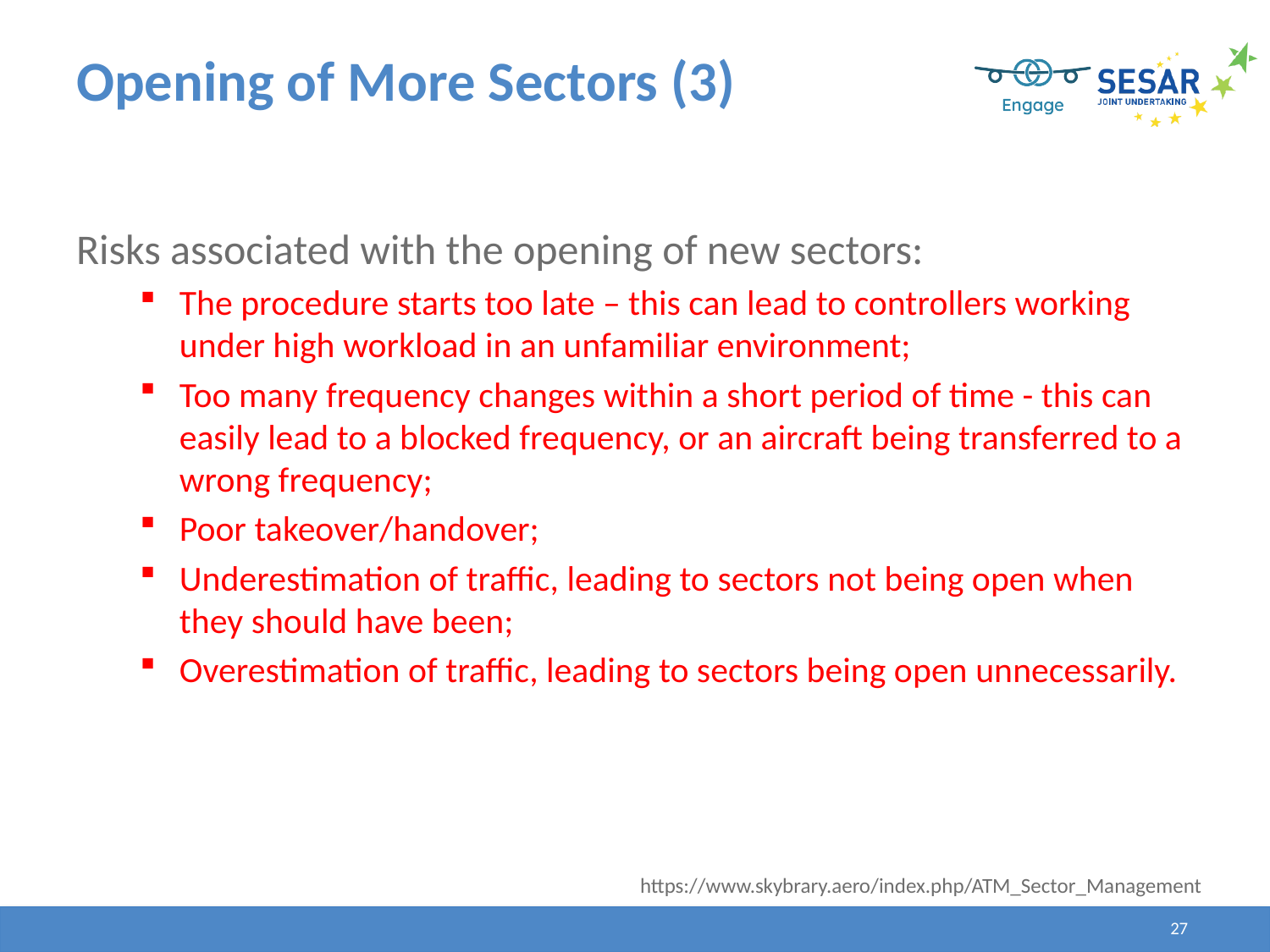

# Opening of More Sectors (3)
Risks associated with the opening of new sectors:
The procedure starts too late – this can lead to controllers working under high workload in an unfamiliar environment;
Too many frequency changes within a short period of time - this can easily lead to a blocked frequency, or an aircraft being transferred to a wrong frequency;
Poor takeover/handover;
Underestimation of traffic, leading to sectors not being open when they should have been;
Overestimation of traffic, leading to sectors being open unnecessarily.

https://www.skybrary.aero/index.php/ATM_Sector_Management
27